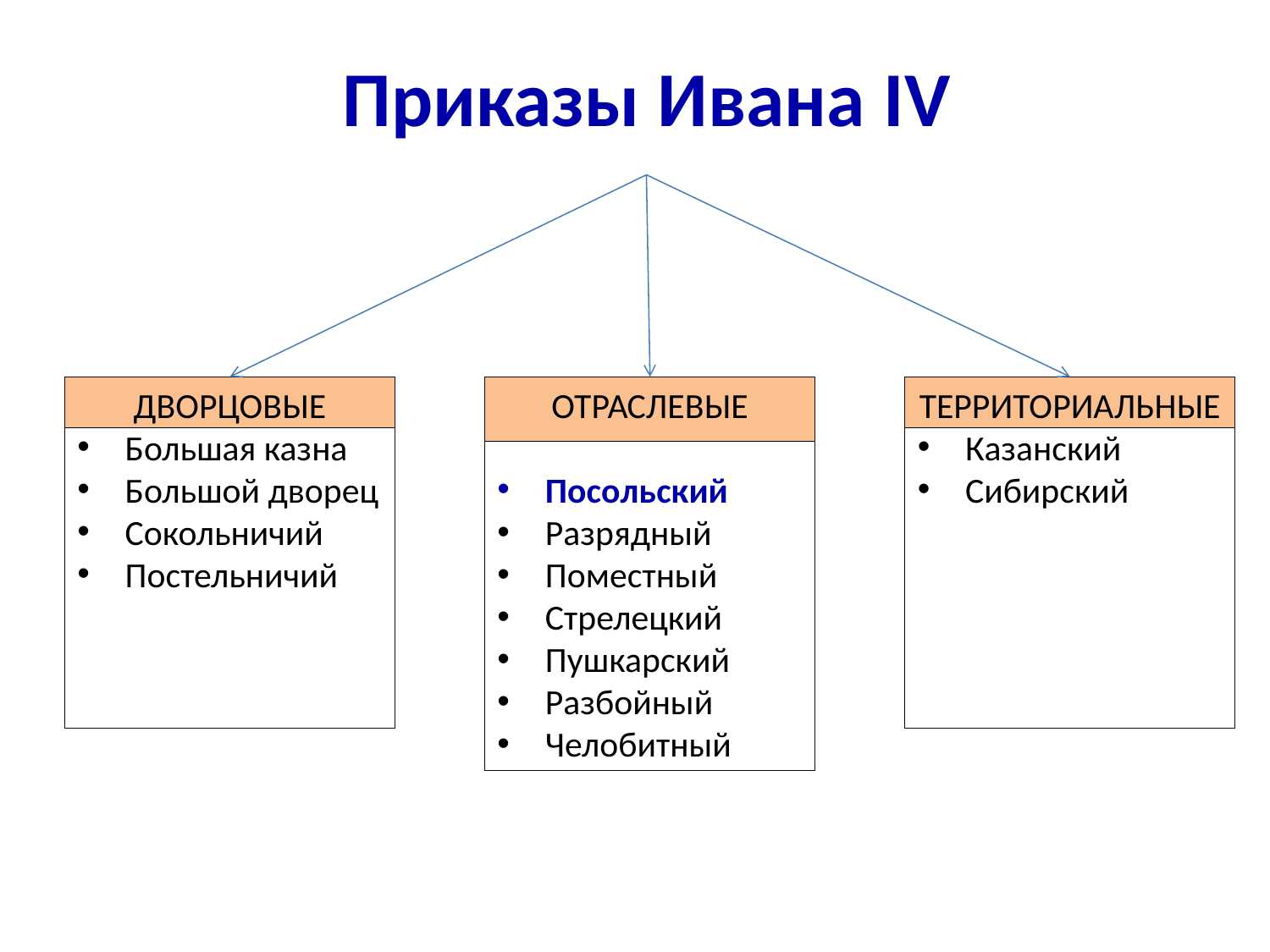

# Приказы Ивана IV

ДВОРЦОВЫЕ
Большая казна
Большой дворец
Сокольничий
Постельничий

ОТРАСЛЕВЫЕ

Посольский
Разрядный
Поместный
Стрелецкий
Пушкарский
Разбойный
Челобитный

ТЕРРИТОРИАЛЬНЫЕ
Казанский
Сибирский